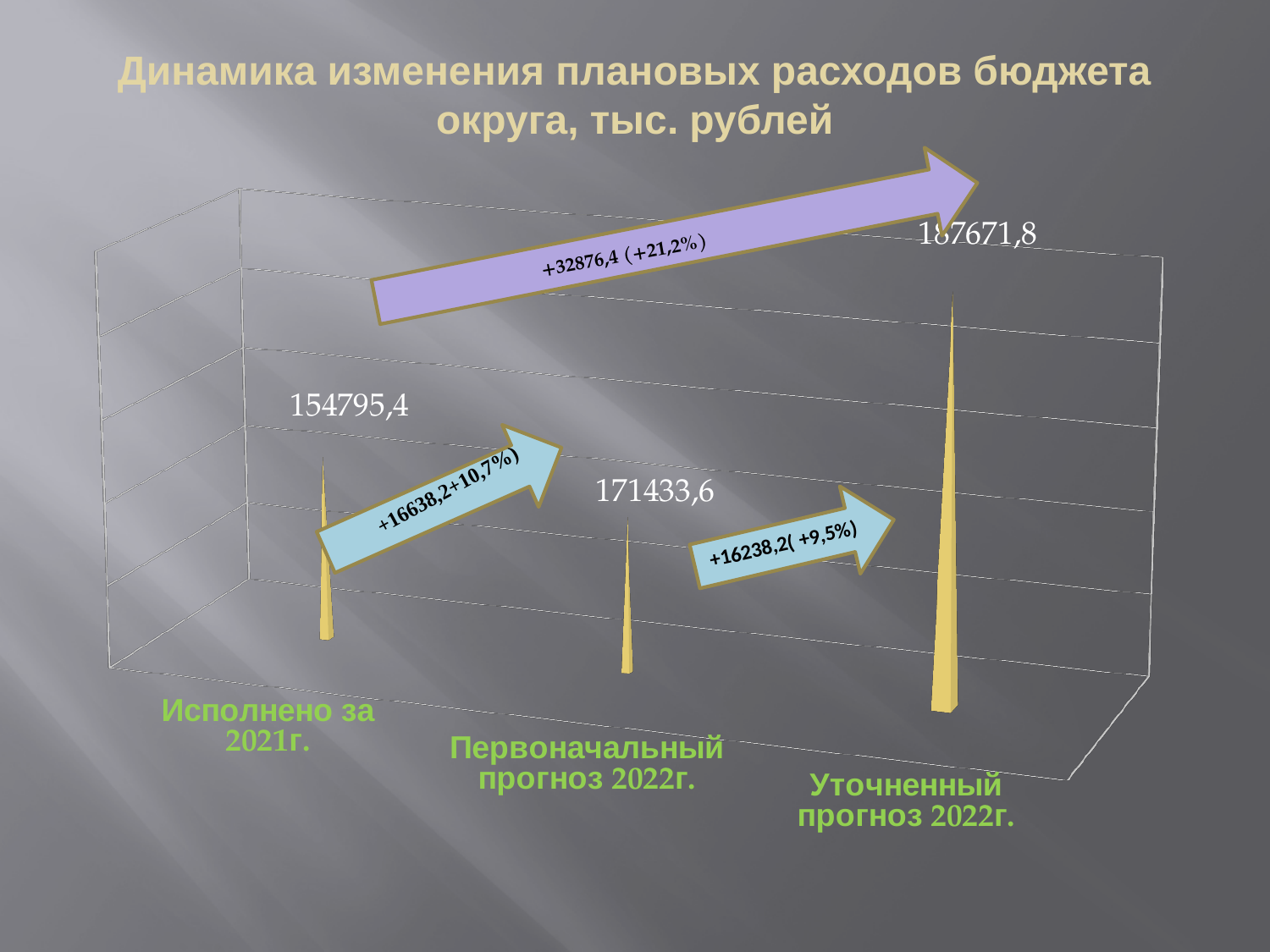

# Динамика изменения плановых расходов бюджета округа, тыс. рублей

[unsupported chart]

+32876,4 (+21,2%)